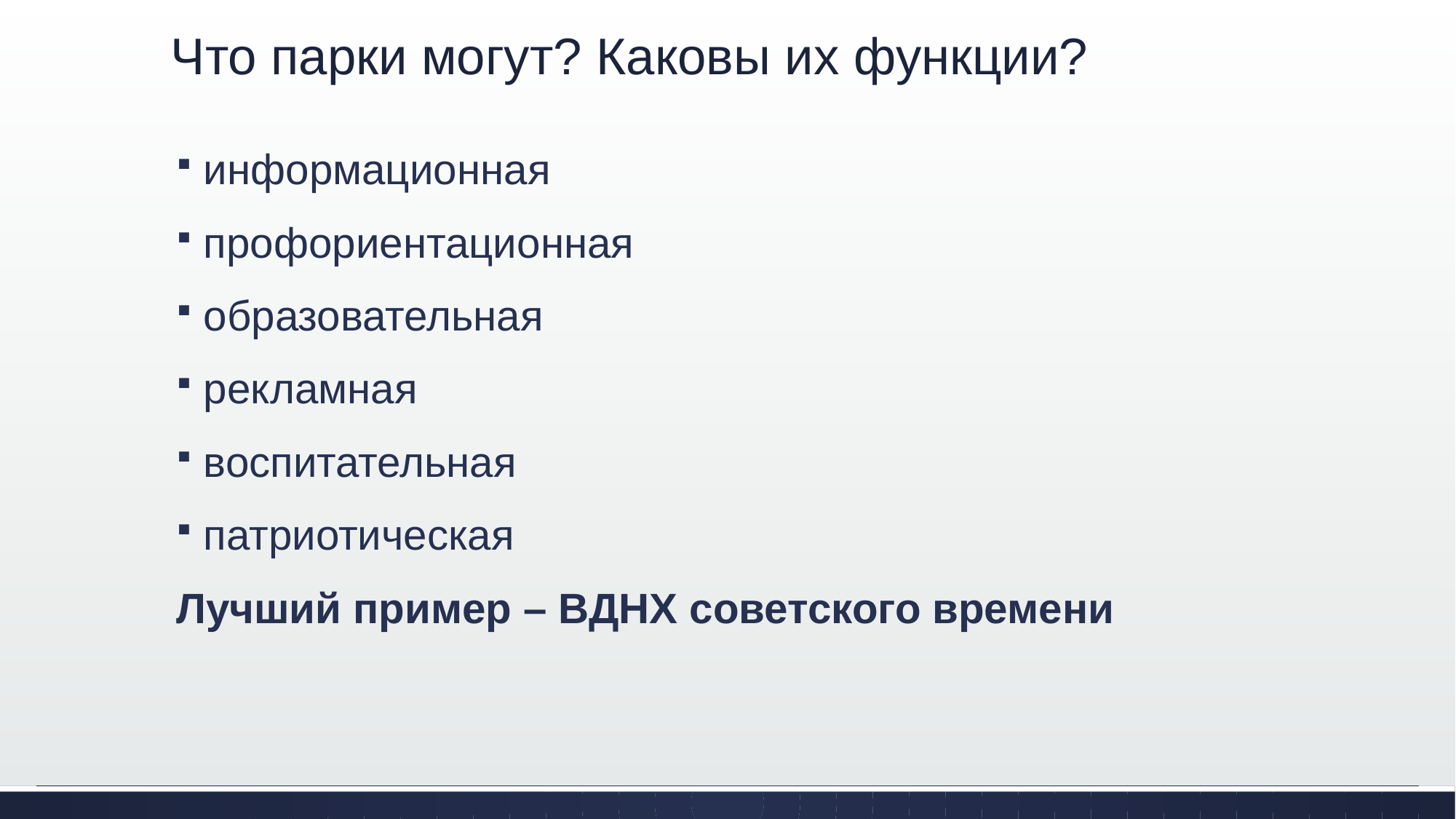

# Что парки могут? Каковы их функции?
информационная
профориентационная
образовательная
рекламная
воспитательная
патриотическая
Лучший пример – ВДНХ советского времени